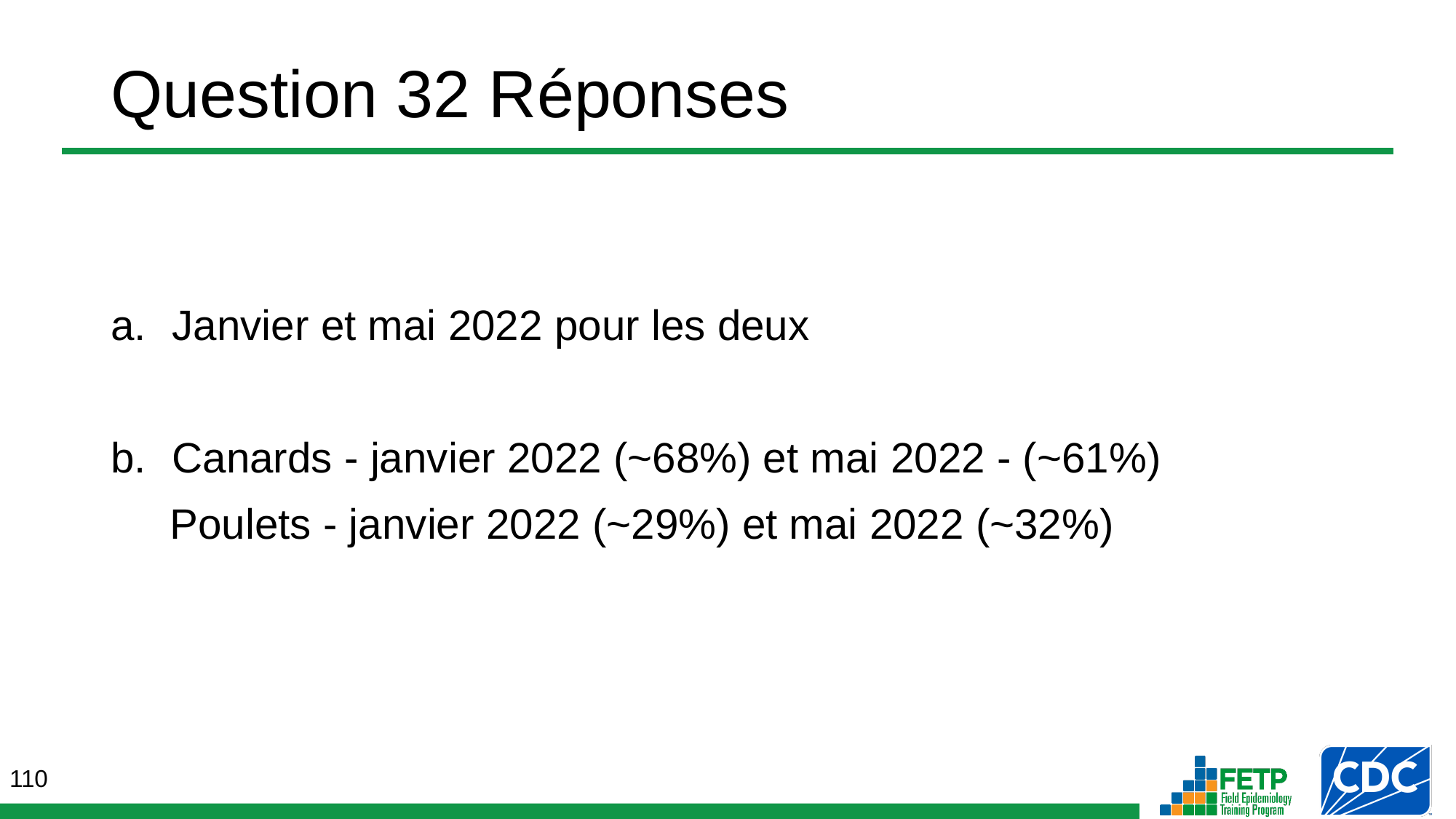

# Question 32 Réponses
Janvier et mai 2022 pour les deux

Canards - janvier 2022 (~68%) et mai 2022 - (~61%)
     Poulets - janvier 2022 (~29%) et mai 2022 (~32%)